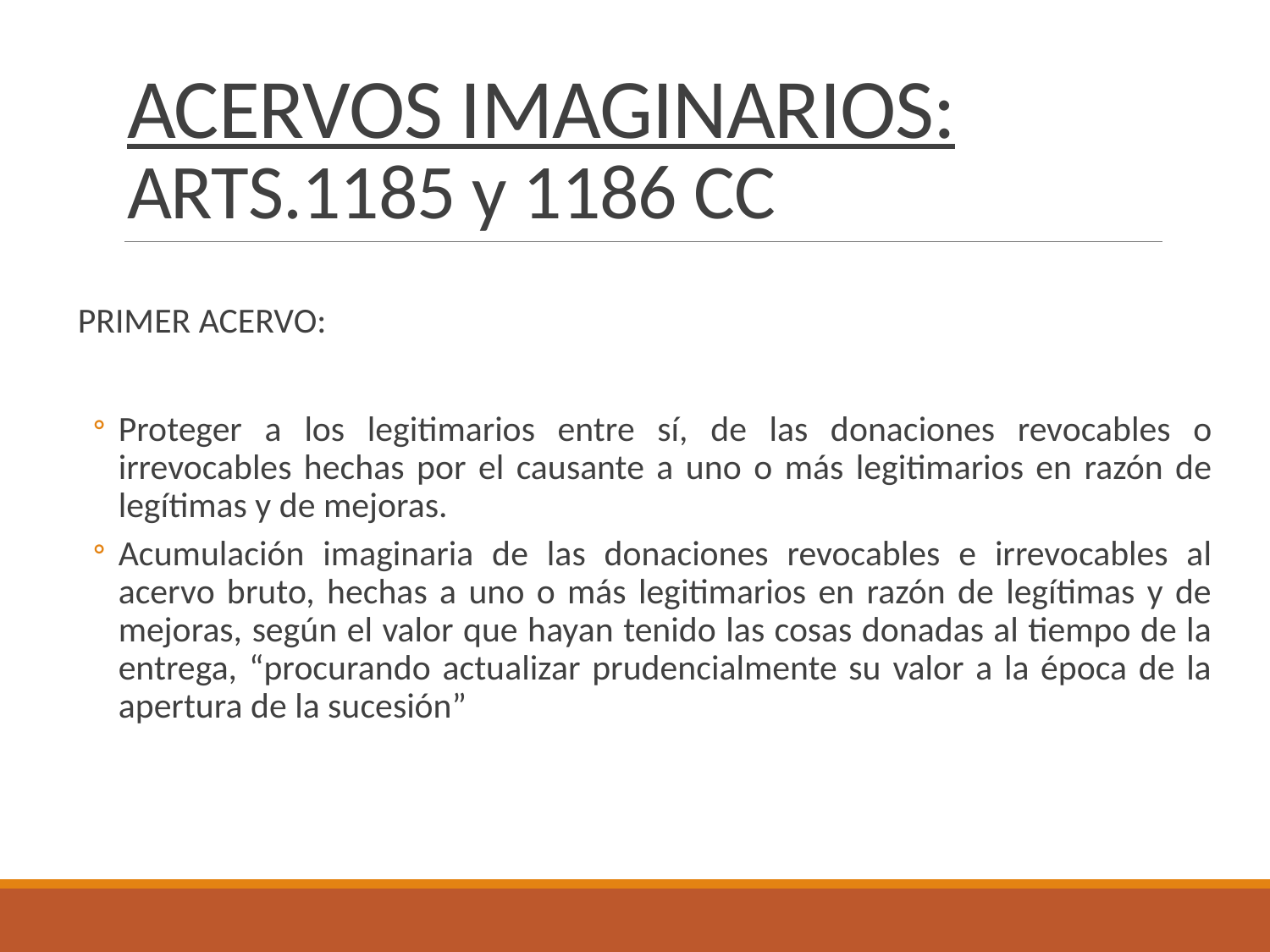

# ACERVOS IMAGINARIOS: ARTS.1185 y 1186 CC
PRIMER ACERVO:

Proteger a los legitimarios entre sí, de las donaciones revocables o irrevocables hechas por el causante a uno o más legitimarios en razón de legítimas y de mejoras.
Acumulación imaginaria de las donaciones revocables e irrevocables al acervo bruto, hechas a uno o más legitimarios en razón de legítimas y de mejoras, según el valor que hayan tenido las cosas donadas al tiempo de la entrega, “procurando actualizar prudencialmente su valor a la época de la apertura de la sucesión”